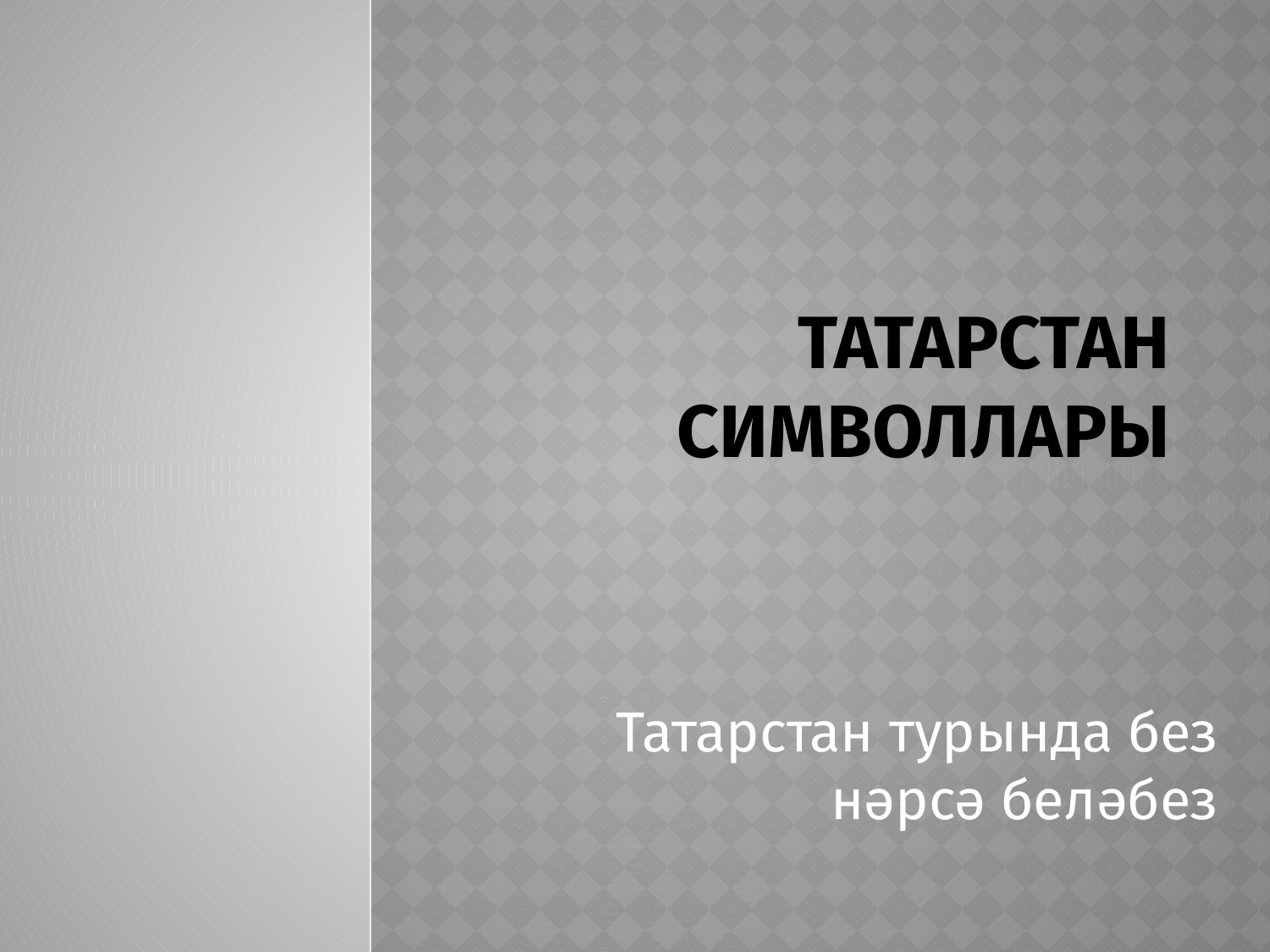

# Татарстан символлары
Татарстан турында без нәрсә беләбез